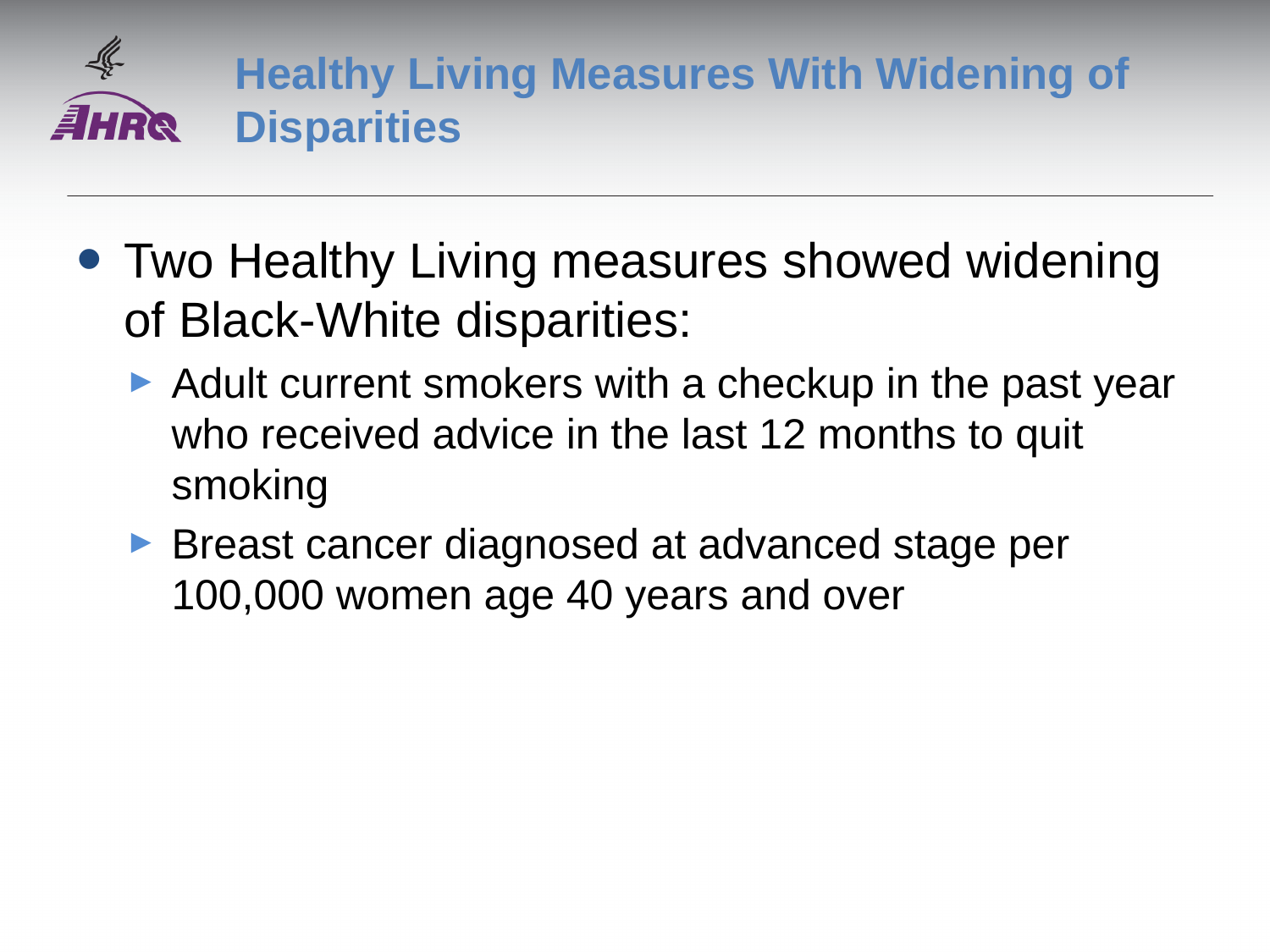

# Healthy Living Measures With Widening of Disparities
Two Healthy Living measures showed widening of Black-White disparities:
Adult current smokers with a checkup in the past year who received advice in the last 12 months to quit smoking
Breast cancer diagnosed at advanced stage per 100,000 women age 40 years and over